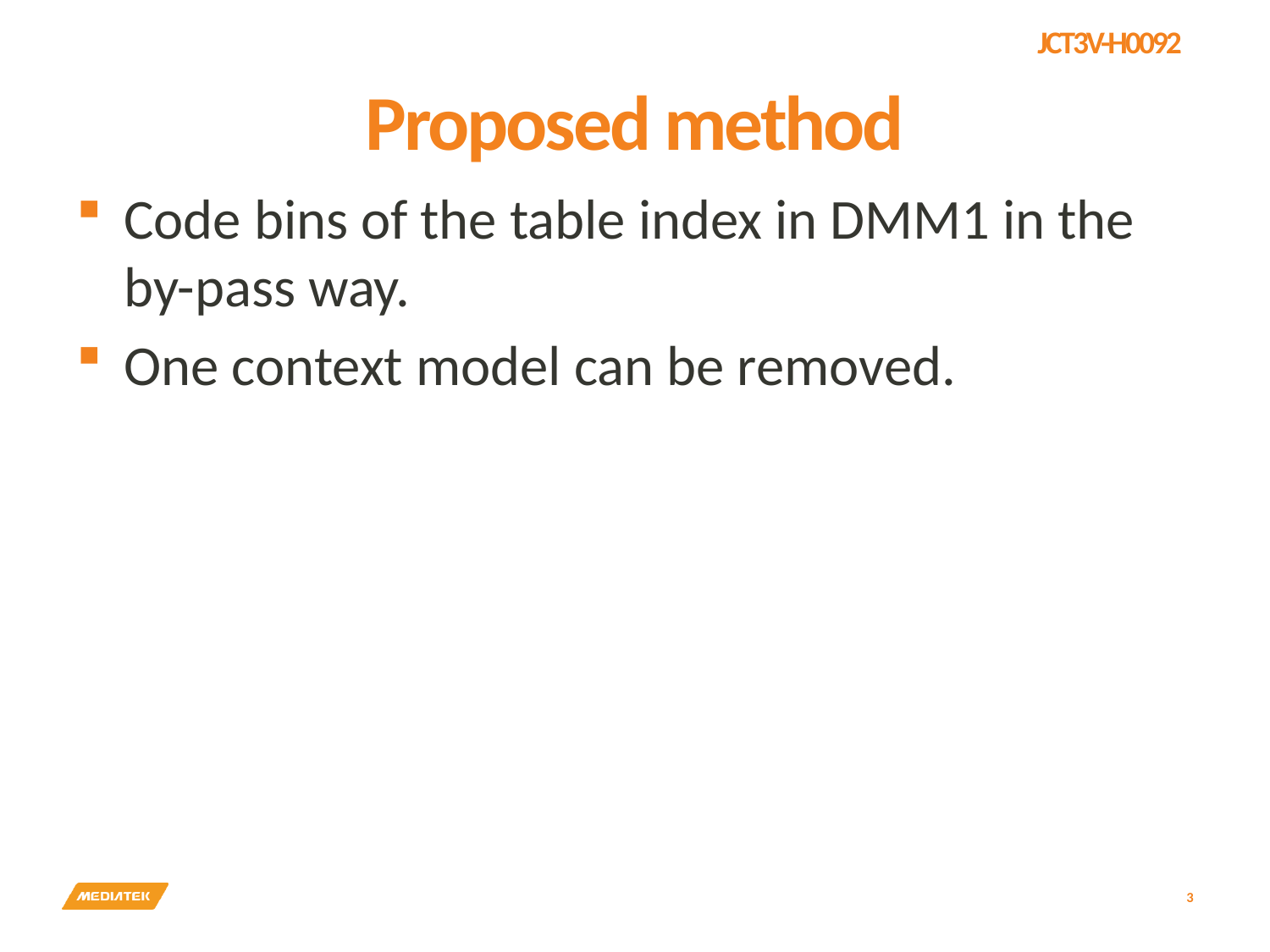

# Proposed method
Code bins of the table index in DMM1 in the by-pass way.
One context model can be removed.

3